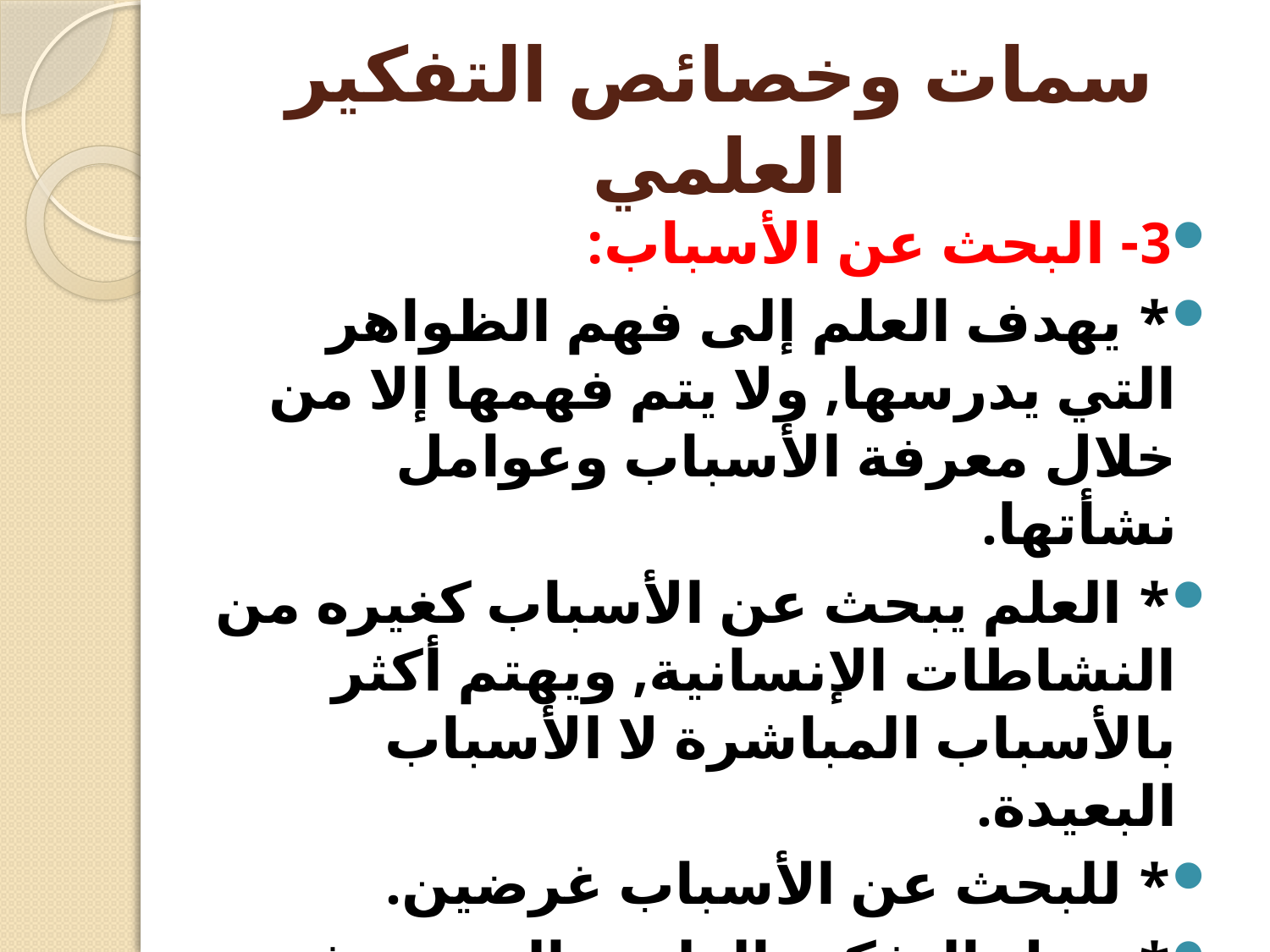

# سمات وخصائص التفكير العلمي
3- البحث عن الأسباب:
* يهدف العلم إلى فهم الظواهر التي يدرسها, ولا يتم فهمها إلا من خلال معرفة الأسباب وعوامل نشأتها.
* العلم يبحث عن الأسباب كغيره من النشاطات الإنسانية, ويهتم أكثر بالأسباب المباشرة لا الأسباب البعيدة.
* للبحث عن الأسباب غرضين.
* يصل التفكير العلمي إلى معرفة الأسباب من خلال طرح الأسئلة الصغيرة والمحددة.